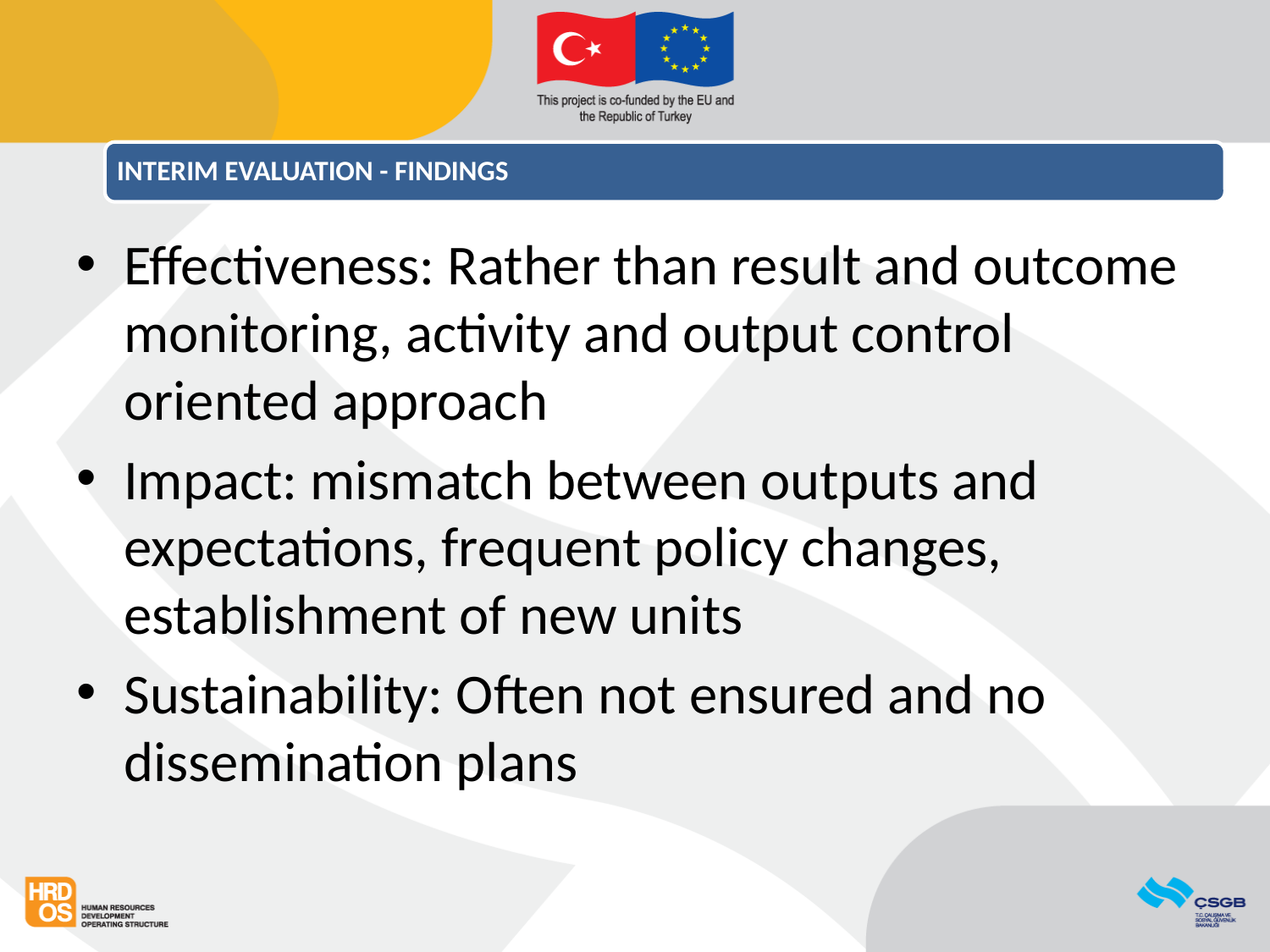

#

INTERIM EVALUATION - FINDINGS
Effectiveness: Rather than result and outcome monitoring, activity and output control oriented approach
Impact: mismatch between outputs and expectations, frequent policy changes, establishment of new units
Sustainability: Often not ensured and no dissemination plans